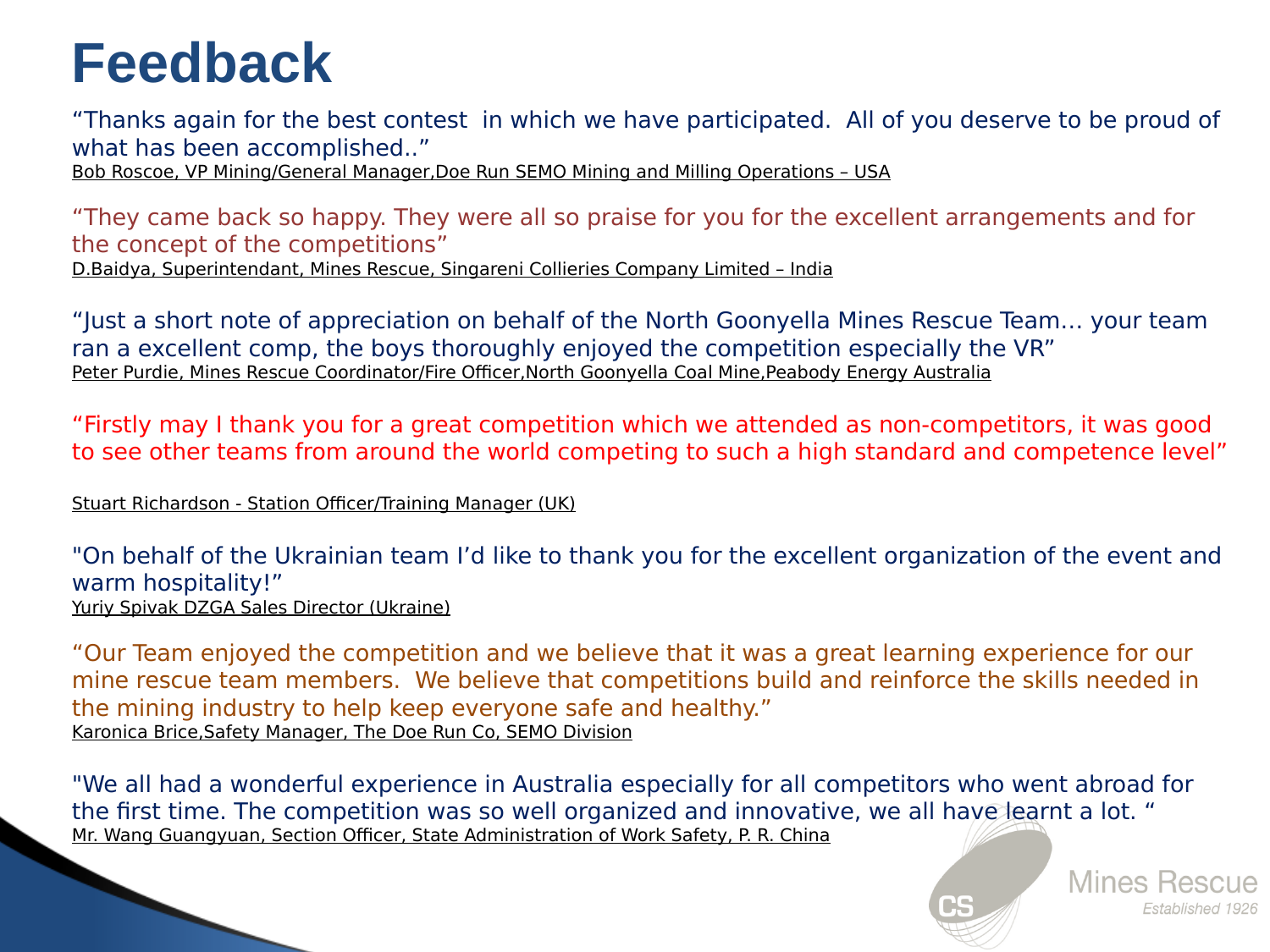

Feedback
“Thanks again for the best contest  in which we have participated.  All of you deserve to be proud of what has been accomplished..”
Bob Roscoe, VP Mining/General Manager,Doe Run SEMO Mining and Milling Operations – USA

“They came back so happy. They were all so praise for you for the excellent arrangements and for the concept of the competitions”
D.Baidya, Superintendant, Mines Rescue, Singareni Collieries Company Limited – India
“Just a short note of appreciation on behalf of the North Goonyella Mines Rescue Team… your team ran a excellent comp, the boys thoroughly enjoyed the competition especially the VR”
Peter Purdie, Mines Rescue Coordinator/Fire Officer,North Goonyella Coal Mine,Peabody Energy Australia
“Firstly may I thank you for a great competition which we attended as non-competitors, it was good to see other teams from around the world competing to such a high standard and competence level”
Stuart Richardson - Station Officer/Training Manager (UK)

"On behalf of the Ukrainian team I’d like to thank you for the excellent organization of the event and warm hospitality!”
Yuriy Spivak DZGA Sales Director (Ukraine)

“Our Team enjoyed the competition and we believe that it was a great learning experience for our mine rescue team members.  We believe that competitions build and reinforce the skills needed in the mining industry to help keep everyone safe and healthy.”
Karonica Brice,Safety Manager, The Doe Run Co, SEMO Division

"We all had a wonderful experience in Australia especially for all competitors who went abroad for the first time. The competition was so well organized and innovative, we all have learnt a lot. “
Mr. Wang Guangyuan, Section Officer, State Administration of Work Safety, P. R. China